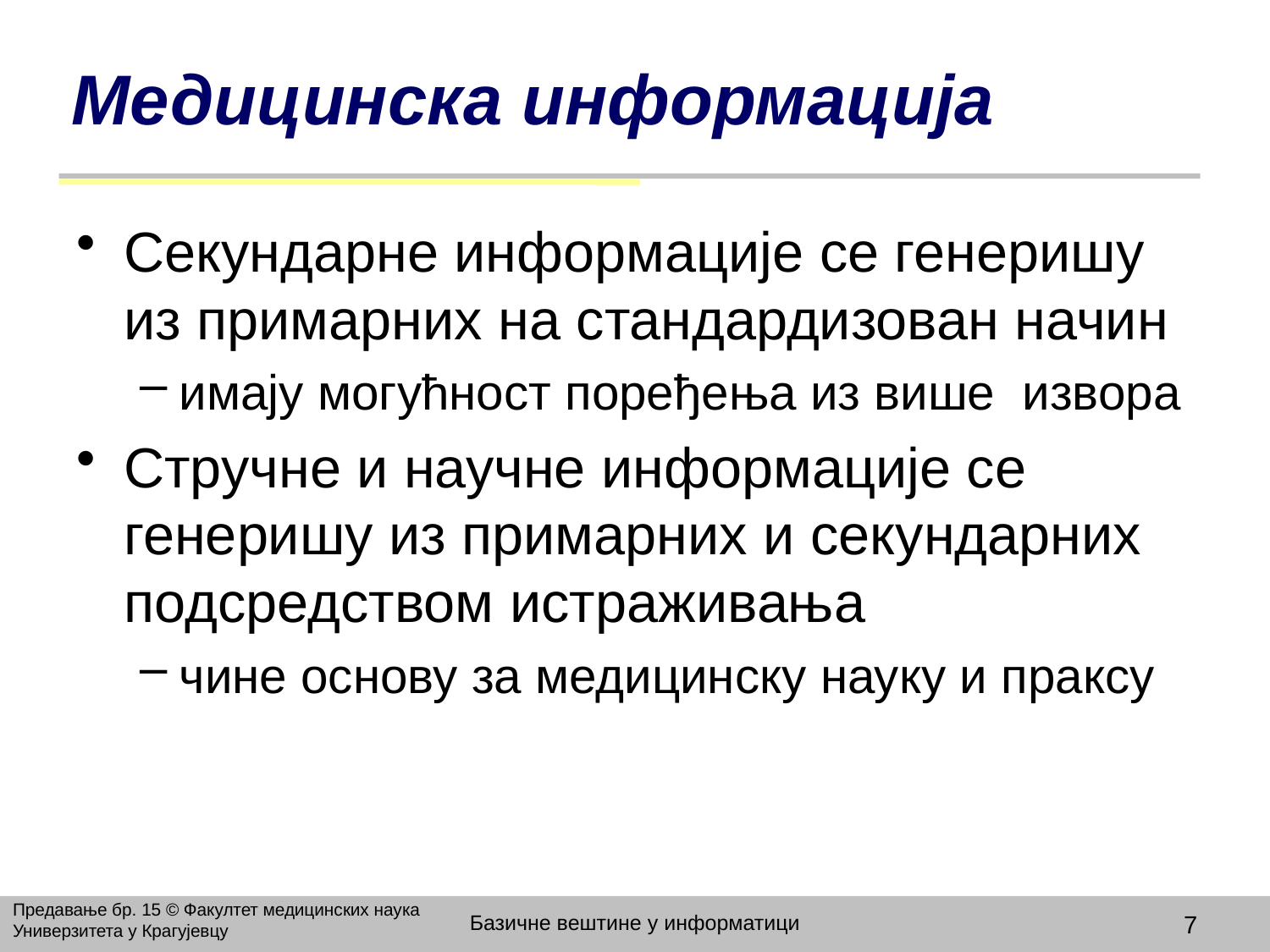

# Медицинска информација
Секундарне информације се генеришу из примарних на стандардизован начин
имају могућност поређења из више  извора
Стручне и научне информације се генеришу из примарних и секундарних подсредством истраживања
чине основу за медицинску науку и праксу

Предавање бр. 15 © Факултет медицинских наука Универзитета у Крагујевцу
Базичне вештине у информатици
7